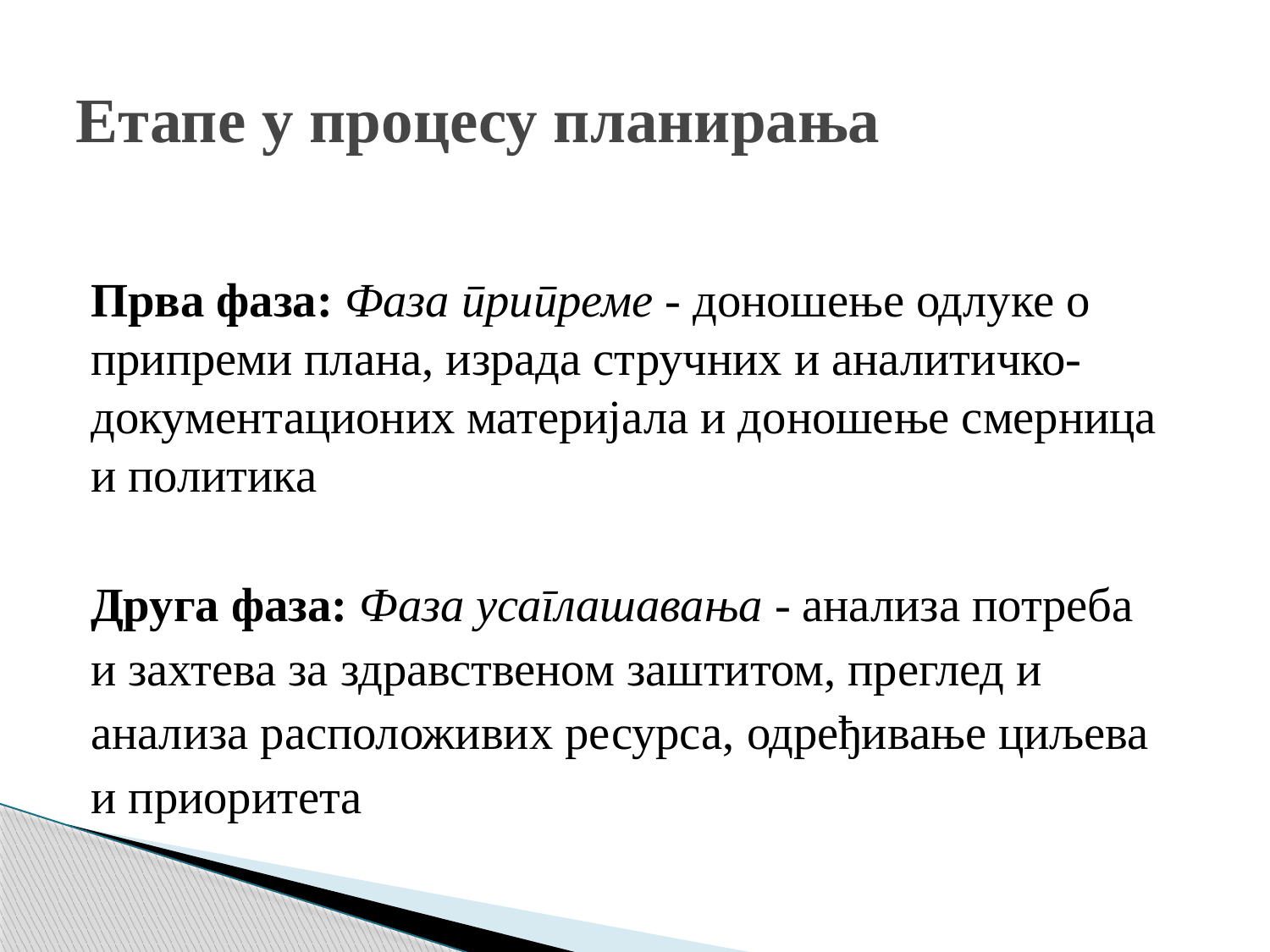

# Етапе у процесу планирања

Прва фаза: Фаза припреме - доношење одлуке о
припреми плана, израда стручних и аналитичко-
документационих материјала и доношење смерница
и политика

Друга фаза: Фаза усаглашавања - анализа потреба
и захтева за здравственом заштитом, преглед и
анализа расположивих ресурса, одређивање циљева
и приоритета